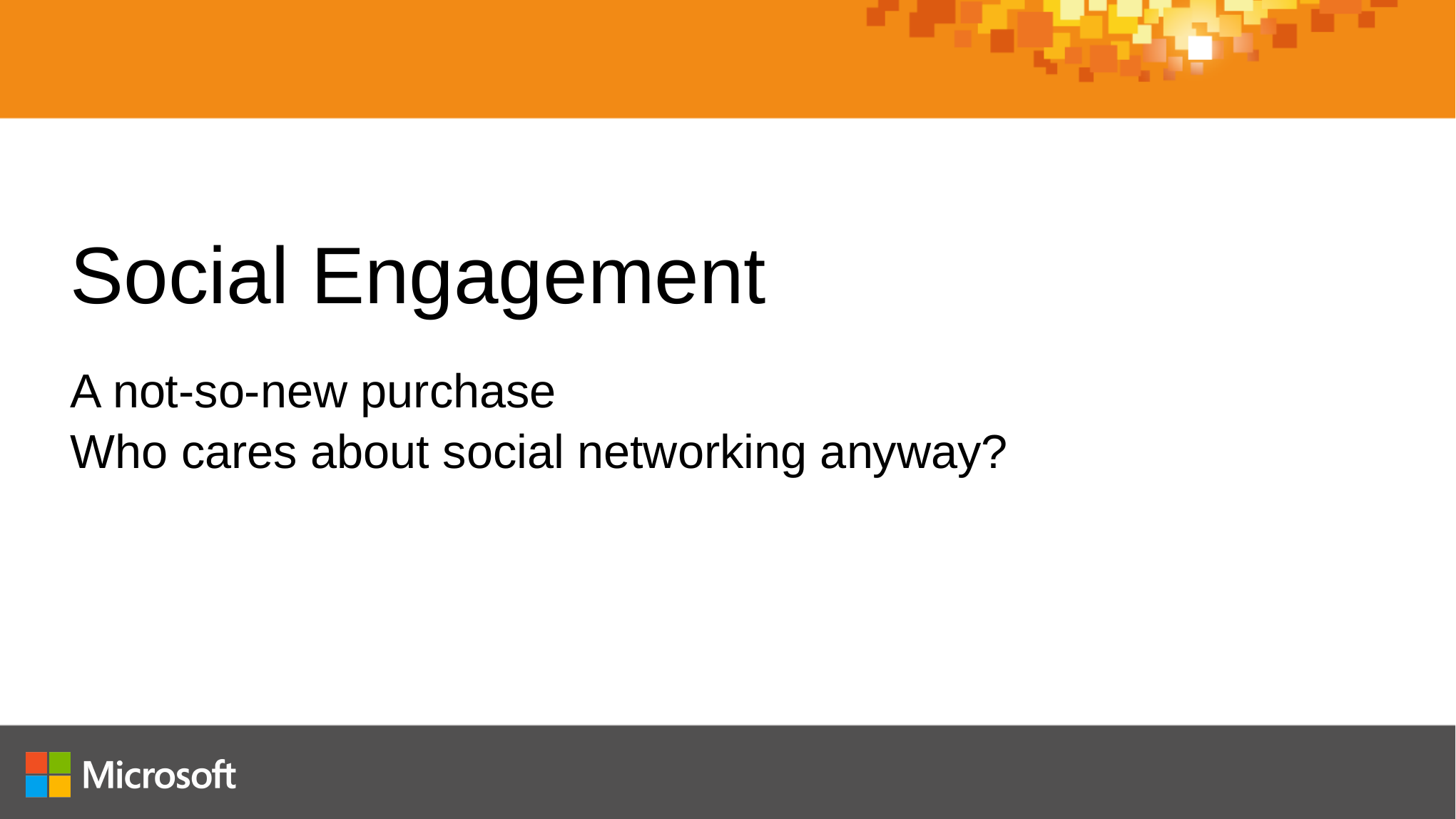

Social Engagement
A not-so-new purchase
Who cares about social networking anyway?